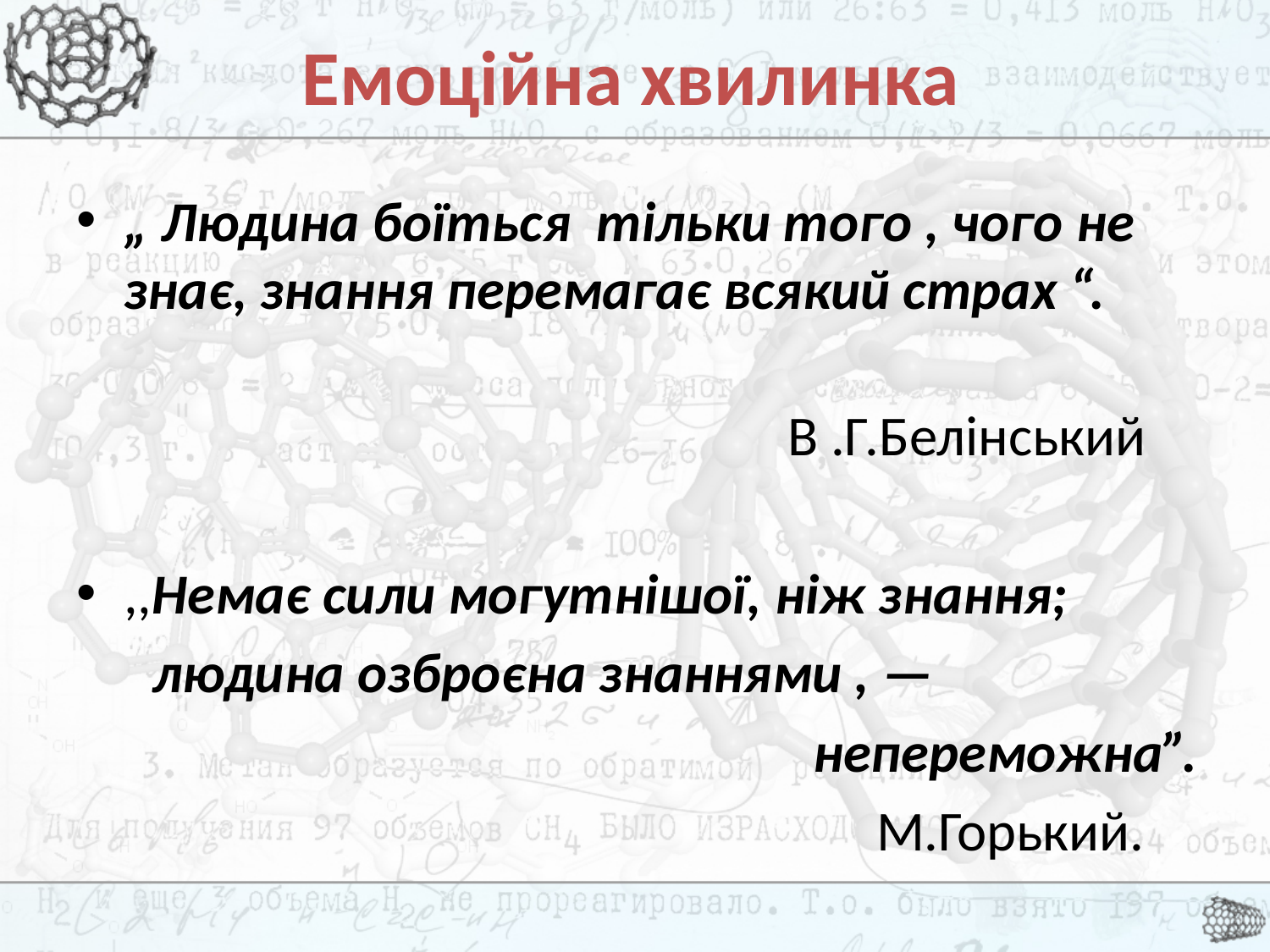

# Емоційна хвилинка
„ Людина боїться  тiльки того , чого не знає, знання перемагає всякий страх “.
                                                        В .Г.Белiнський

,,Немає сили могутнішої, нiж знання;
      людина озброєна знаннями , —
                                                          непереможна”.
                                                               М.Горький.